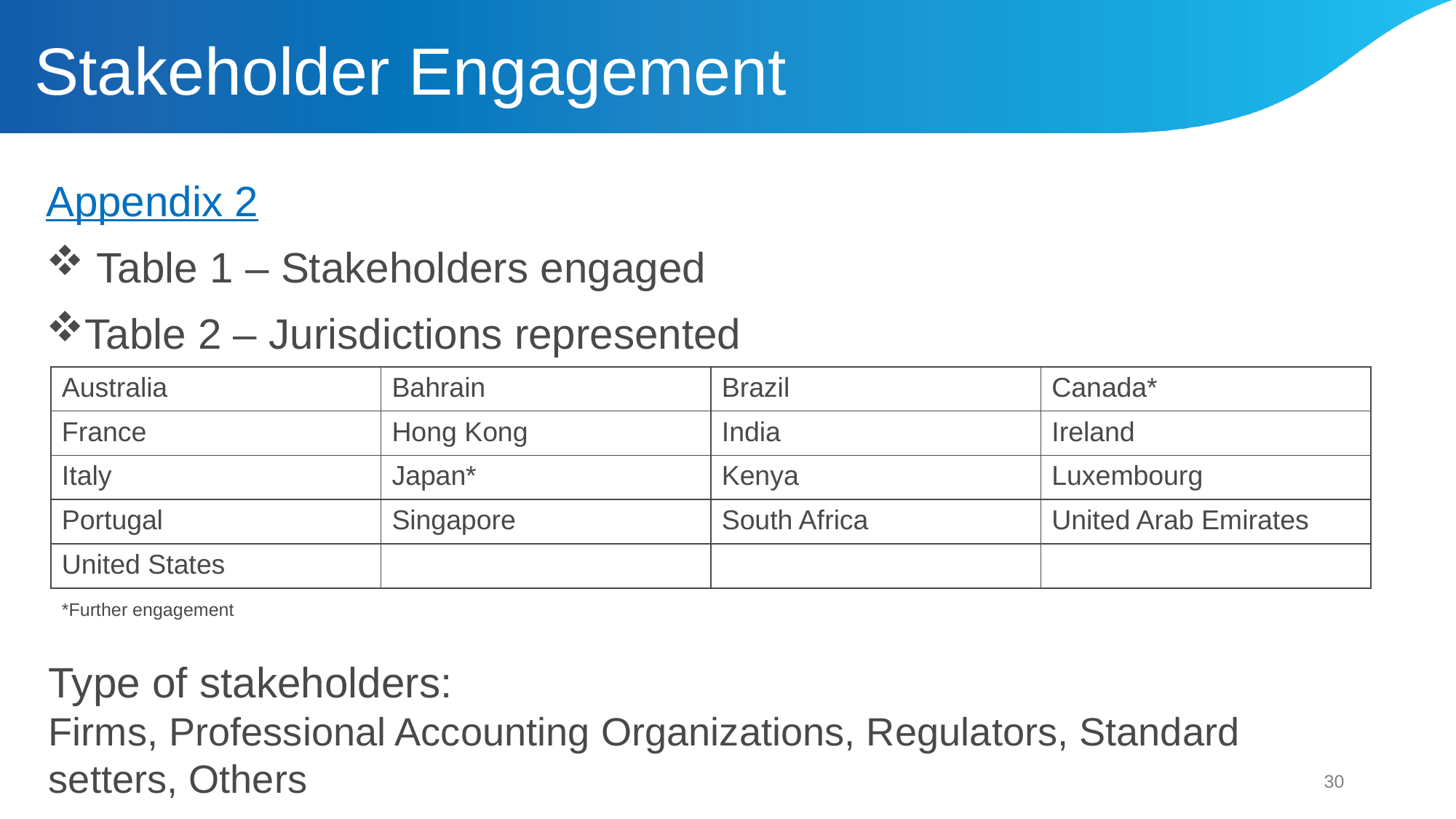

# Stakeholder Engagement
Appendix 2
 Table 1 – Stakeholders engaged
Table 2 – Jurisdictions represented

| Australia | Bahrain | Brazil | Canada\* |
| --- | --- | --- | --- |
| France | Hong Kong | India | Ireland |
| Italy | Japan\* | Kenya | Luxembourg |
| Portugal | Singapore | South Africa | United Arab Emirates |
| United States |  |  |  |
*Further engagement
Type of stakeholders:
Firms, Professional Accounting Organizations, Regulators, Standard setters, Others
30